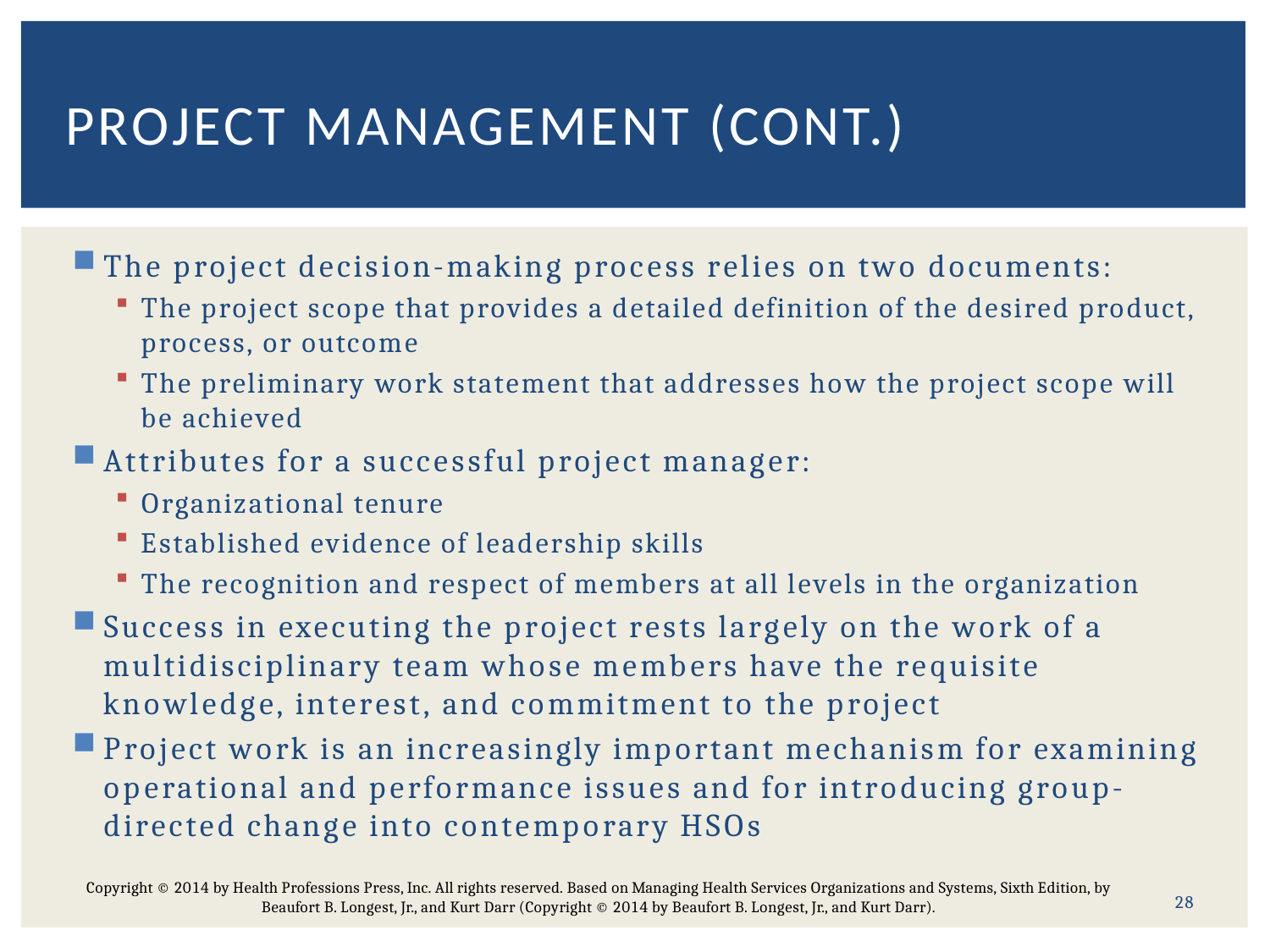

# Project Management (CONT.)
The project decision-making process relies on two documents:
The project scope that provides a detailed definition of the desired product, process, or outcome
The preliminary work statement that addresses how the project scope will be achieved
Attributes for a successful project manager:
Organizational tenure
Established evidence of leadership skills
The recognition and respect of members at all levels in the organization
Success in executing the project rests largely on the work of a multidisciplinary team whose members have the requisite knowledge, interest, and commitment to the project
Project work is an increasingly important mechanism for examining operational and performance issues and for introducing group-directed change into contemporary HSOs
28